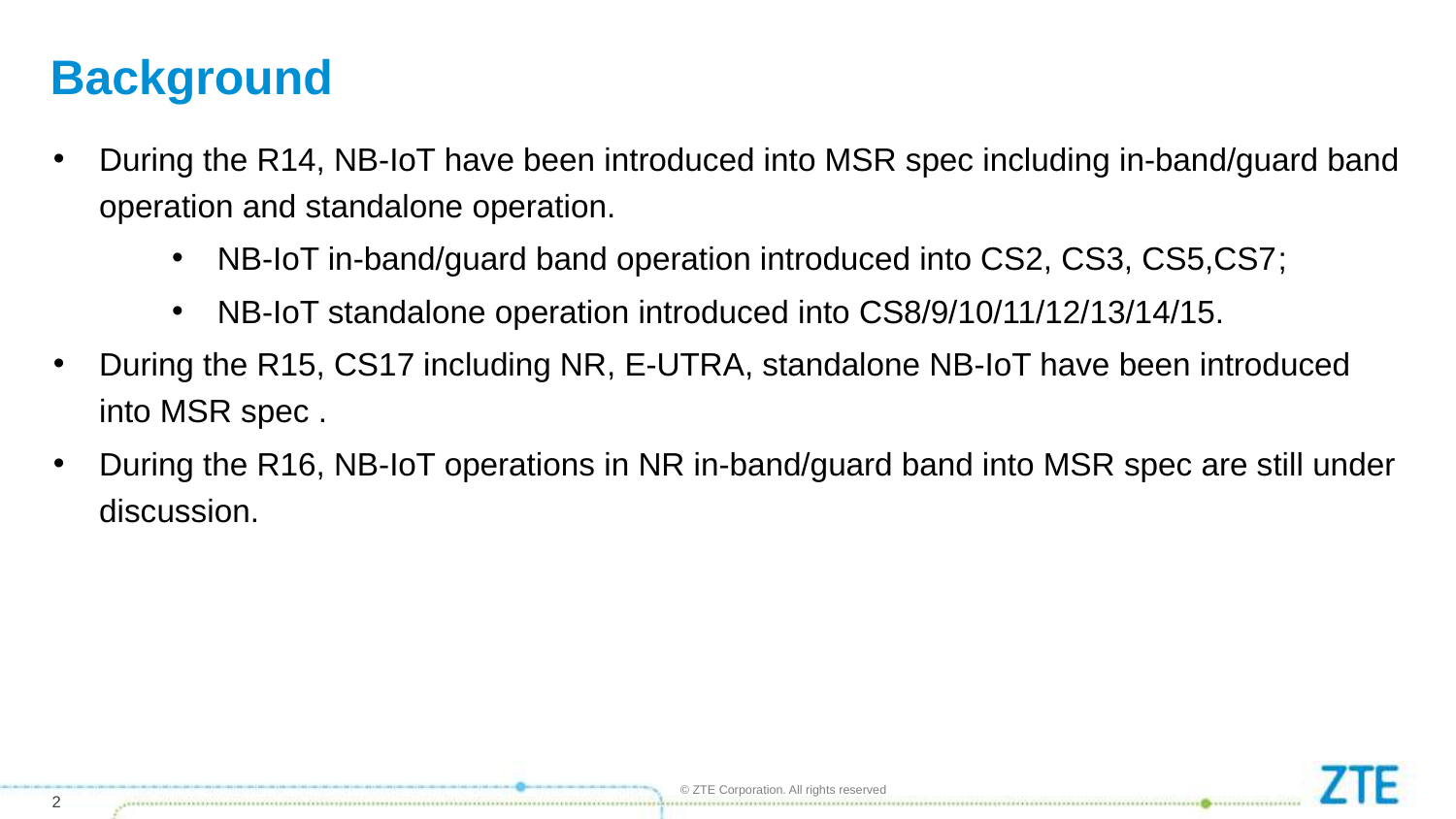

# Background
During the R14, NB-IoT have been introduced into MSR spec including in-band/guard band operation and standalone operation.
NB-IoT in-band/guard band operation introduced into CS2, CS3, CS5,CS7;
NB-IoT standalone operation introduced into CS8/9/10/11/12/13/14/15.
During the R15, CS17 including NR, E-UTRA, standalone NB-IoT have been introduced into MSR spec .
During the R16, NB-IoT operations in NR in-band/guard band into MSR spec are still under discussion.